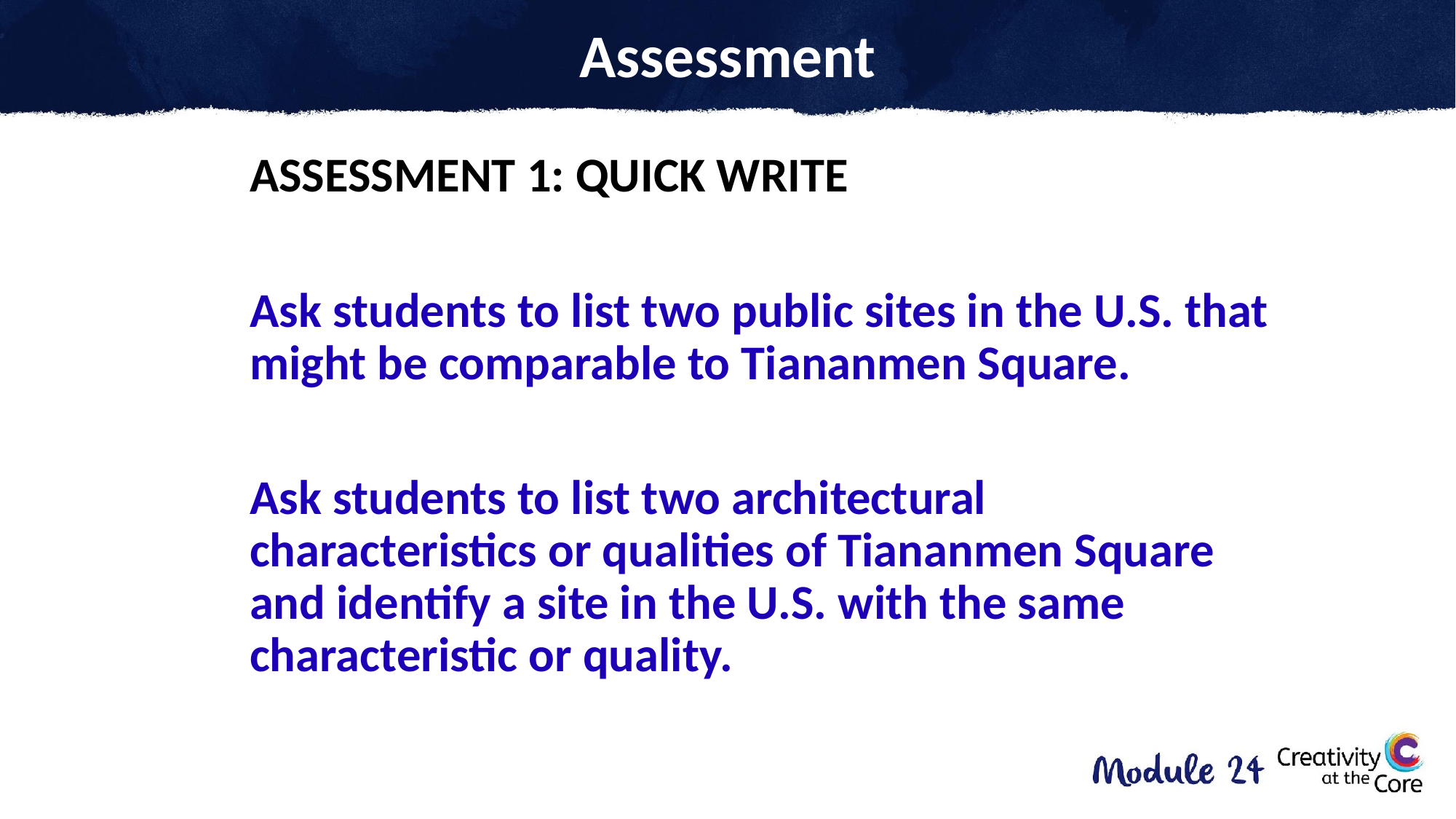

# Assessment

ASSESSMENT 1: QUICK WRITE

Ask students to list two public sites in the U.S. that might be comparable to Tiananmen Square.

Ask students to list two architectural characteristics or qualities of Tiananmen Square and identify a site in the U.S. with the same characteristic or quality.